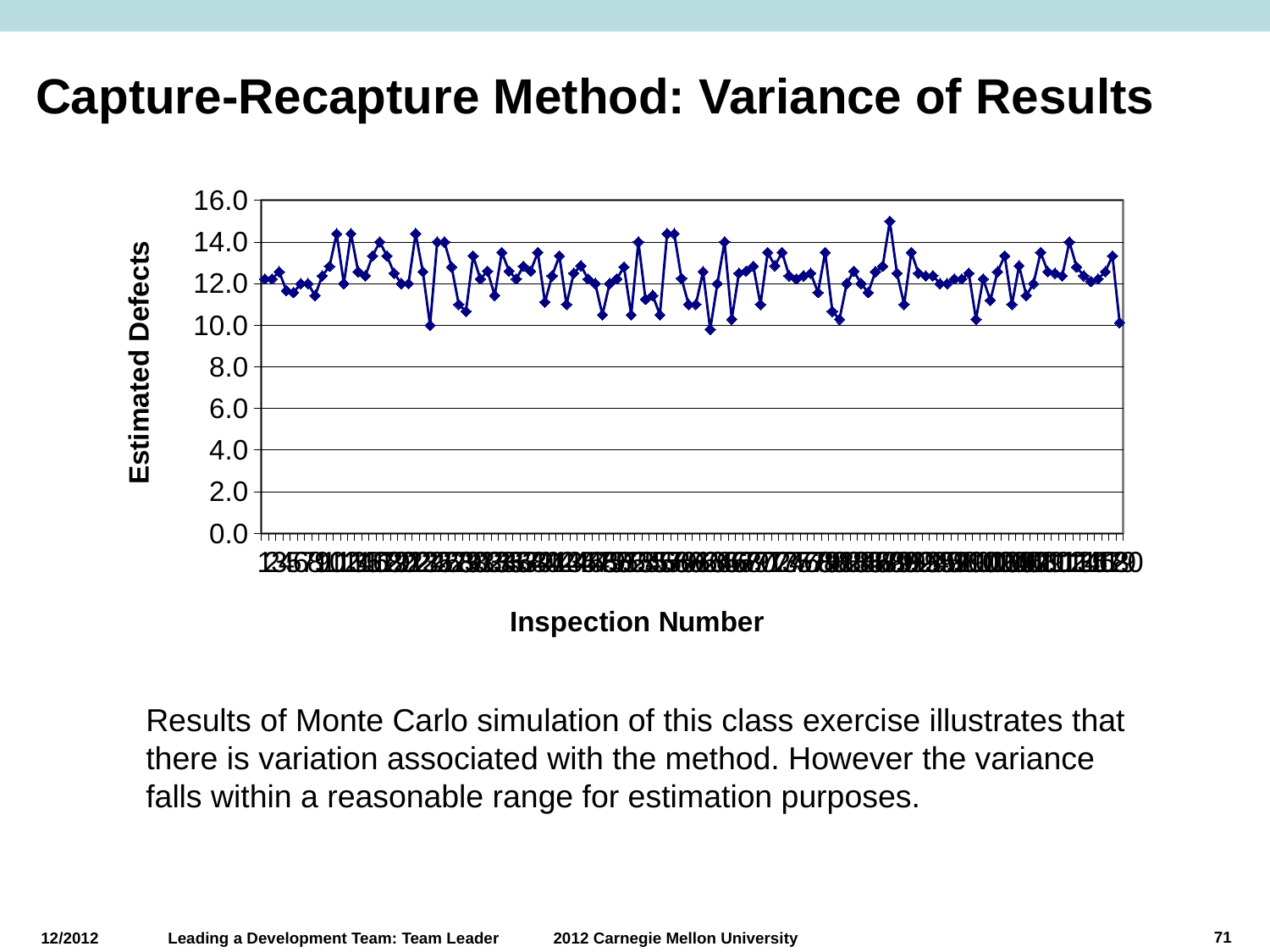

### Chart

| Category |  |
|---|---|
# Capture-Recapture Method: Variance of Results
Results of Monte Carlo simulation of this class exercise illustrates that there is variation associated with the method. However the variance falls within a reasonable range for estimation purposes.